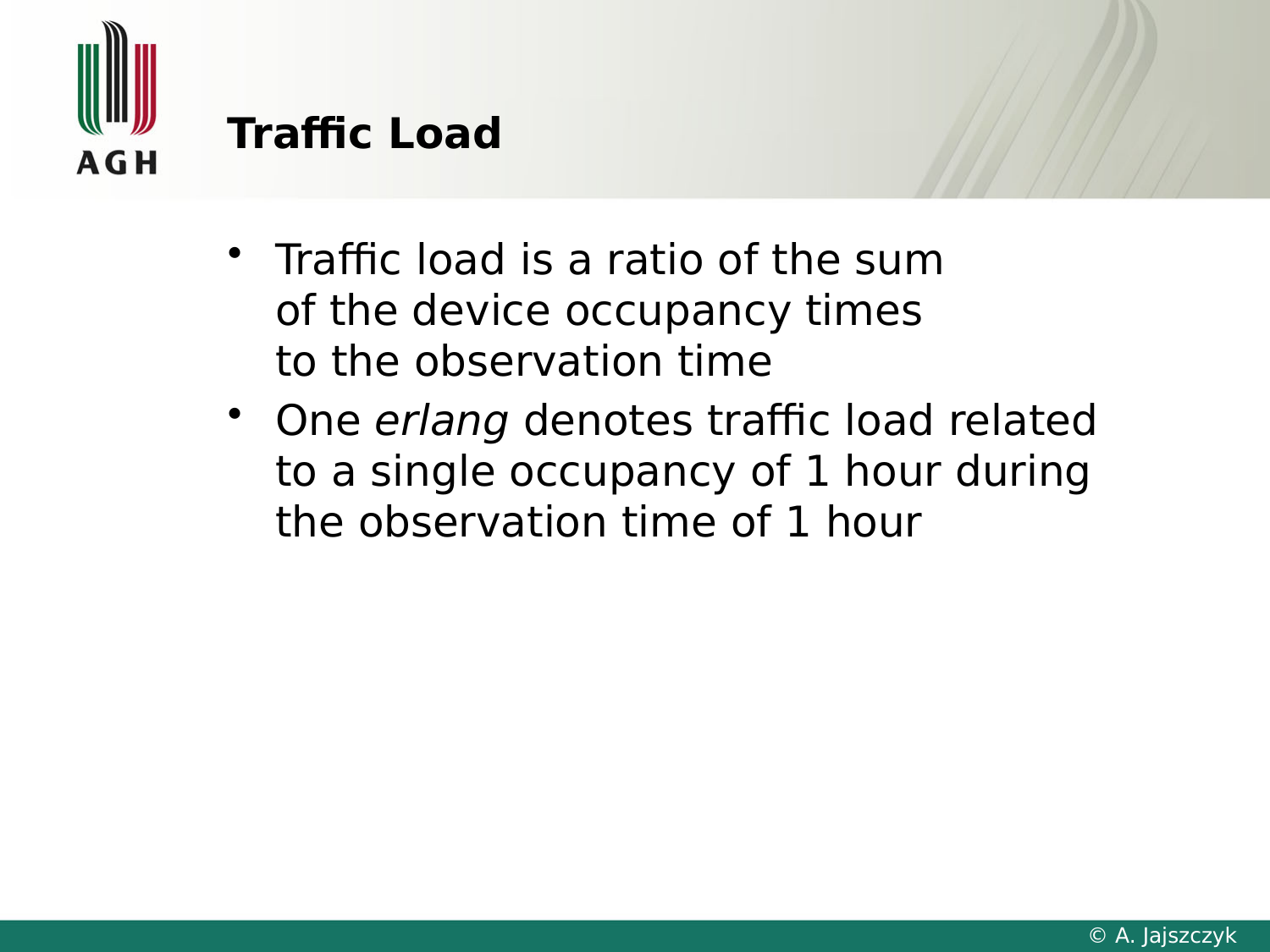

# Traffic Load
Traffic load is a ratio of the sum
of the device occupancy times
to the observation time
One erlang denotes traffic load related
to a single occupancy of 1 hour during
the observation time of 1 hour